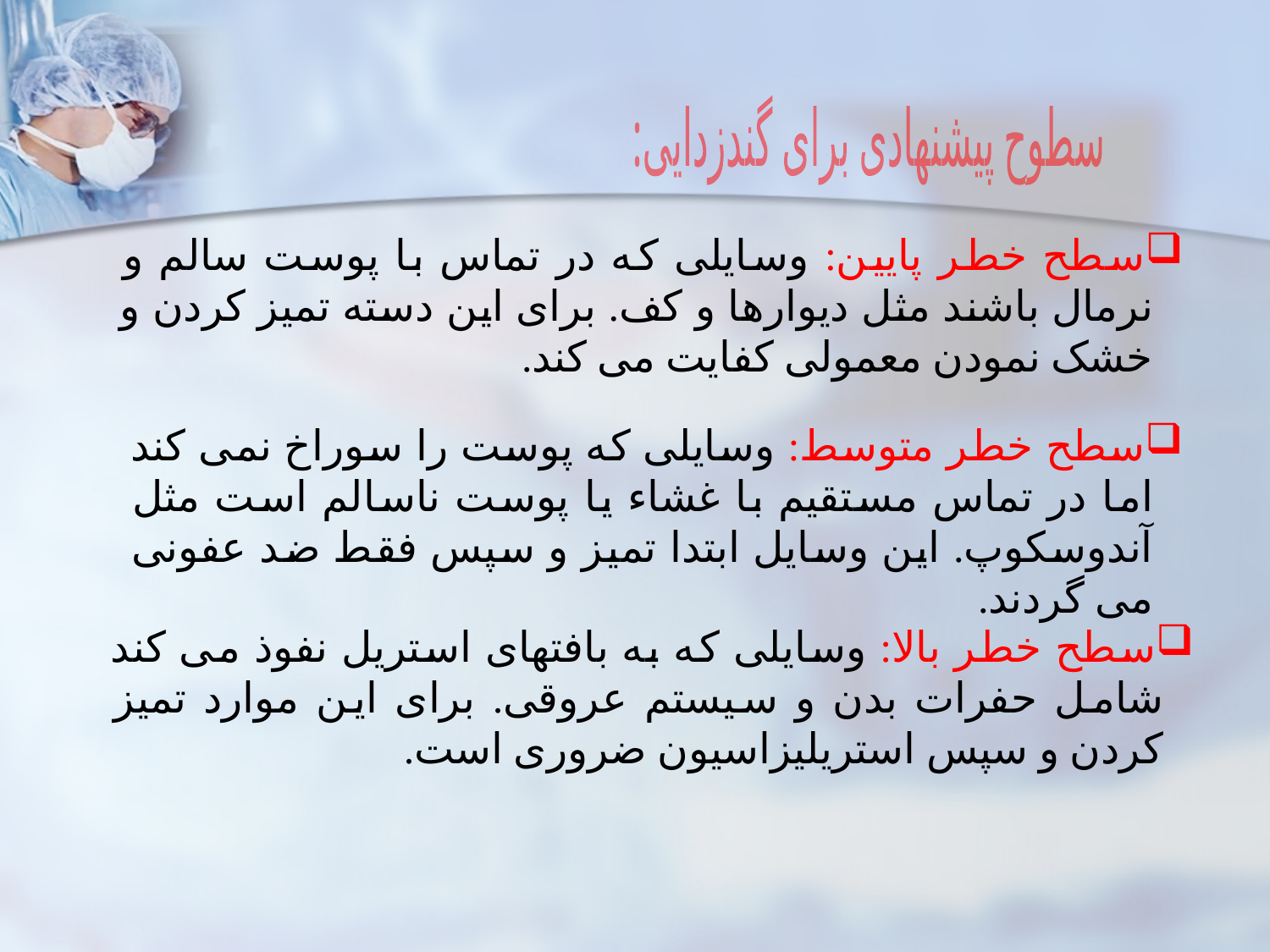

سطوح پیشنهادی برای گندزدایی:
سطح خطر پایین: وسایلی که در تماس با پوست سالم و نرمال باشند مثل دیوارها و کف. برای این دسته تمیز کردن و خشک نمودن معمولی کفایت می کند.
سطح خطر متوسط: وسایلی که پوست را سوراخ نمی کند اما در تماس مستقیم با غشاء یا پوست ناسالم است مثل آندوسکوپ. این وسایل ابتدا تمیز و سپس فقط ضد عفونی می گردند.
سطح خطر بالا: وسایلی که به بافتهای استریل نفوذ می کند شامل حفرات بدن و سیستم عروقی. برای این موارد تمیز کردن و سپس استریلیزاسیون ضروری است.